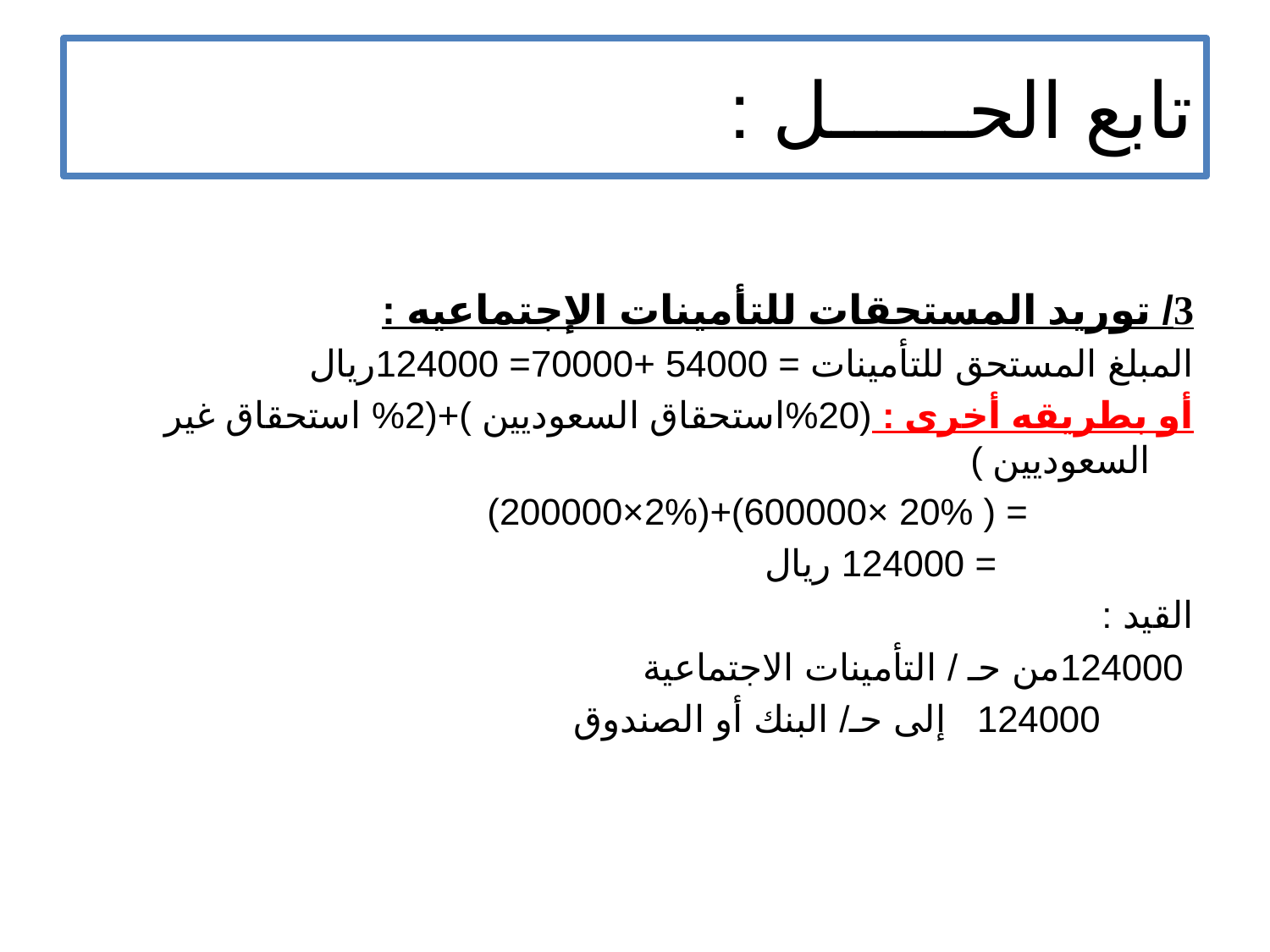

# تابع الحــــــل :

3/ توريد المستحقات للتأمينات الإجتماعيه :
المبلغ المستحق للتأمينات = 54000 +70000= 124000ريال
أو بطريقه أخرى : (20%استحقاق السعوديين )+(2% استحقاق غير السعوديين )
                = ( 20% ×600000)+(2%×200000)
                   = 124000 ريال
القيد :
 124000من حـ / التأمينات الاجتماعية
         124000   إلى حـ/ البنك أو الصندوق